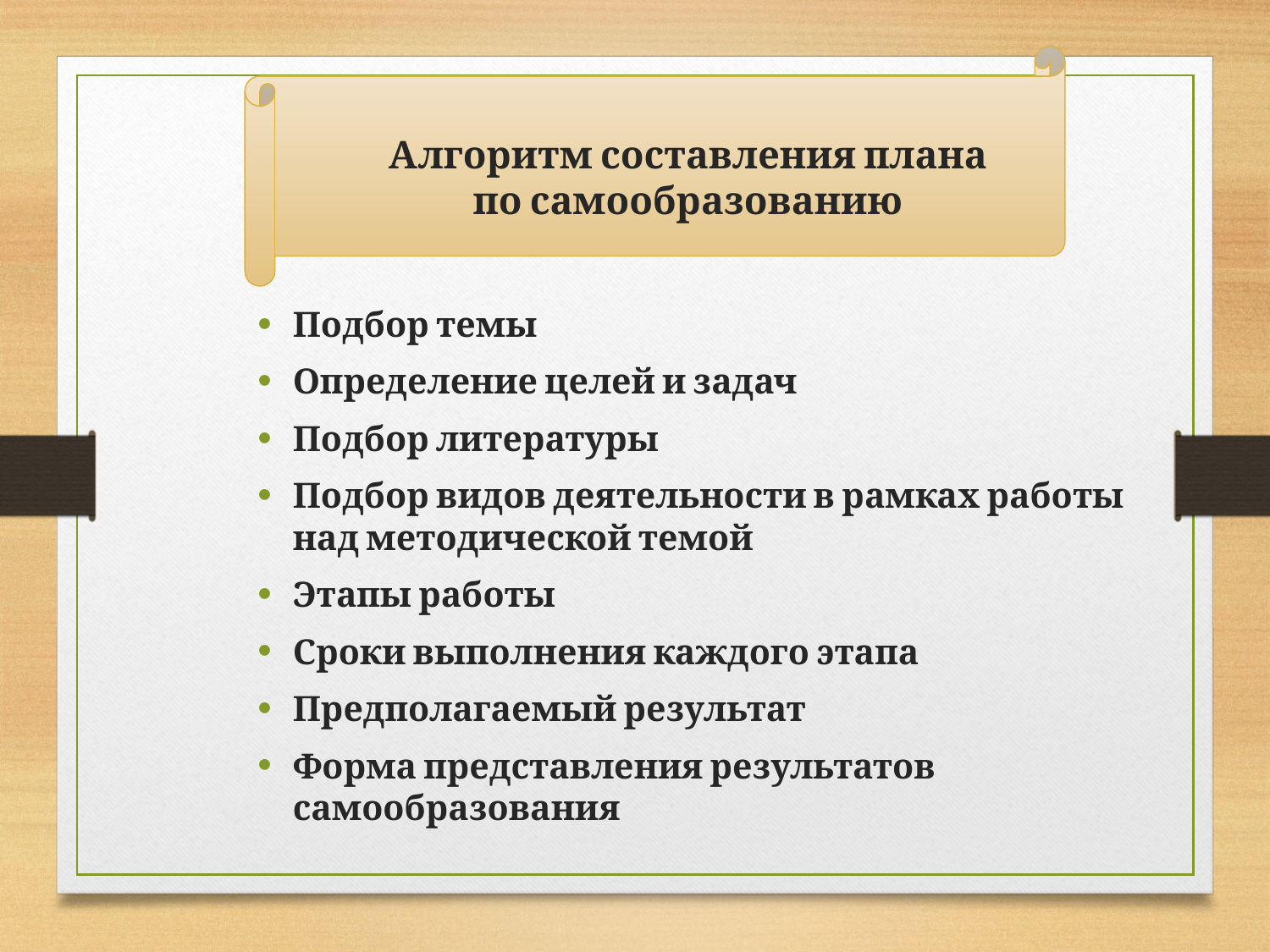

Алгоритм составления плана
 по самообразованию
Подбор темы
Определение целей и задач
Подбор литературы
Подбор видов деятельности в рамках работы над методической темой
Этапы работы
Сроки выполнения каждого этапа
Предполагаемый результат
Форма представления результатов самообразования